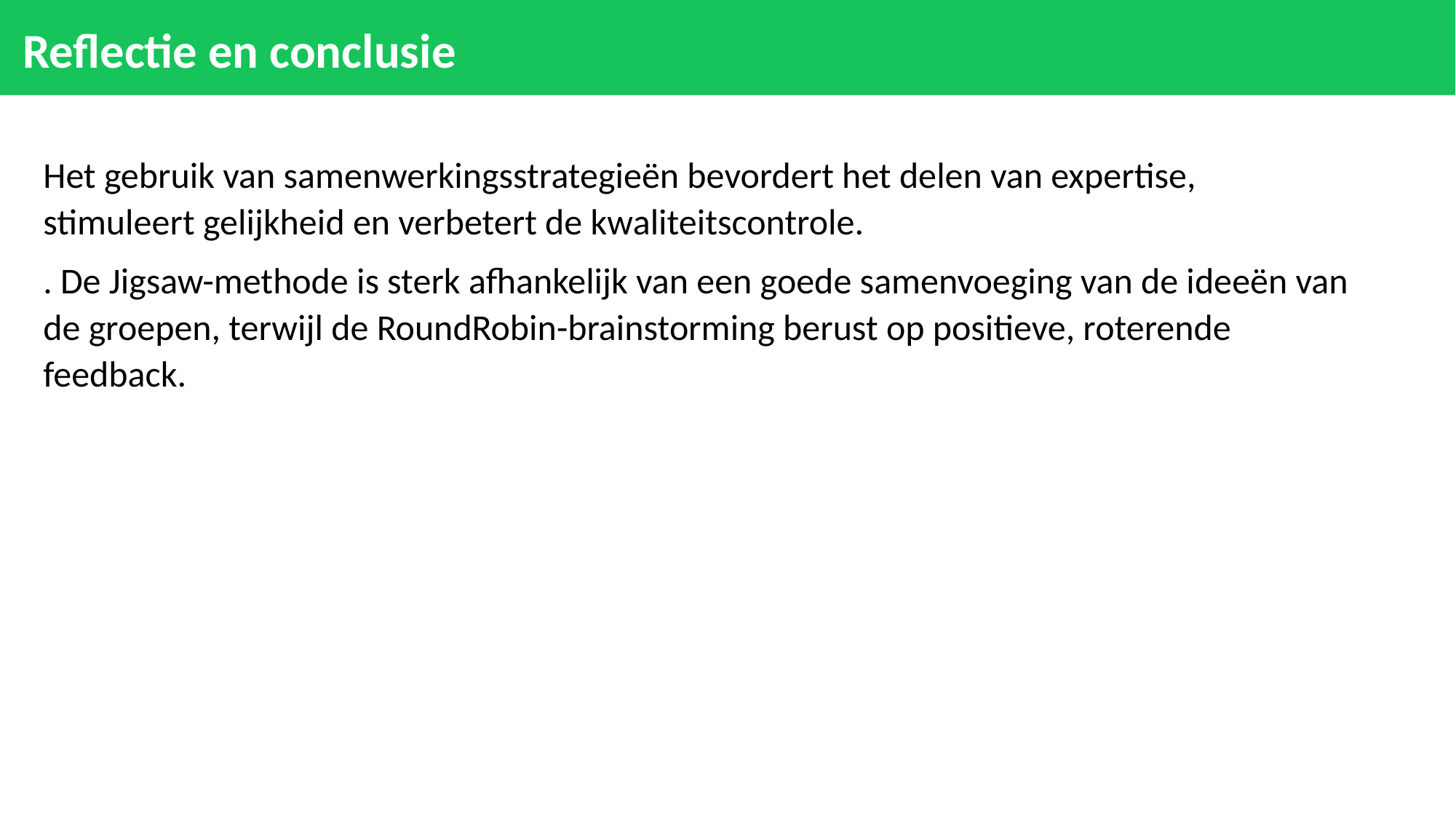

# Reflectie en conclusie
Het gebruik van samenwerkingsstrategieën bevordert het delen van expertise, stimuleert gelijkheid en verbetert de kwaliteitscontrole.
. De Jigsaw-methode is sterk afhankelijk van een goede samenvoeging van de ideeën van de groepen, terwijl de RoundRobin-brainstorming berust op positieve, roterende feedback.